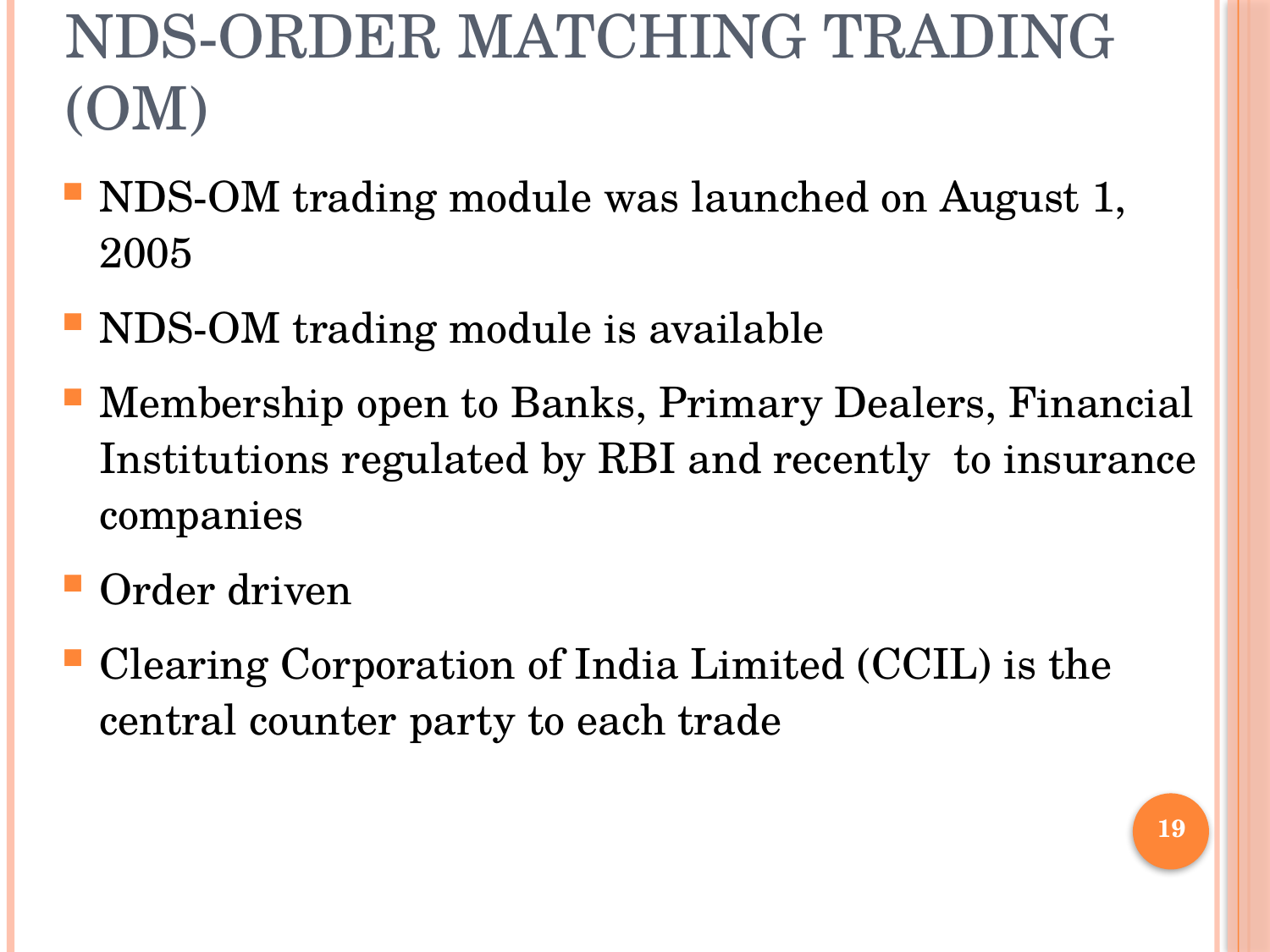

# NDS-Order Matching Trading (OM)
NDS-OM trading module was launched on August 1, 2005
NDS-OM trading module is available
Membership open to Banks, Primary Dealers, Financial Institutions regulated by RBI and recently  to insurance companies
Order driven
Clearing Corporation of India Limited (CCIL) is the central counter party to each trade

19